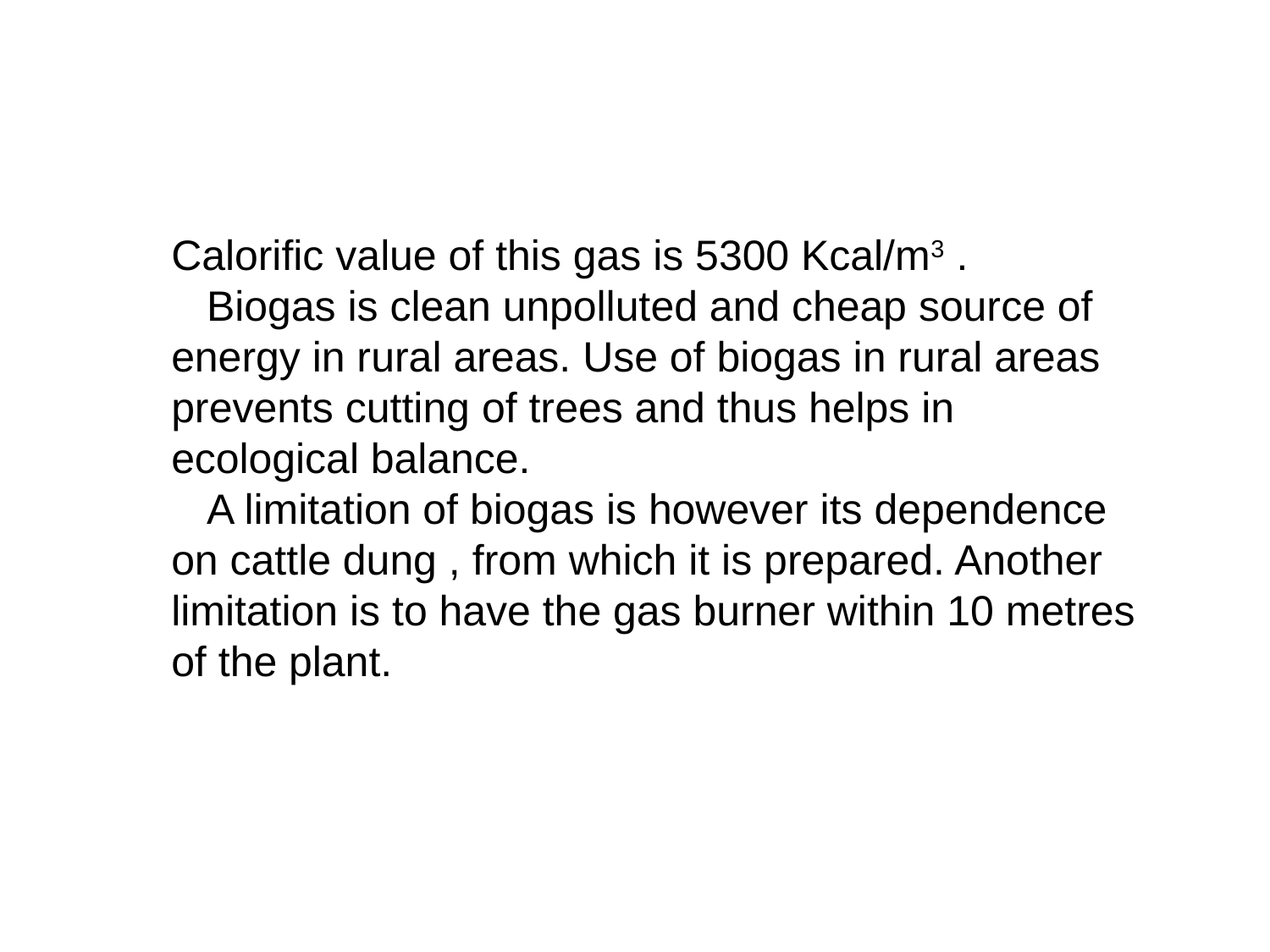

Calorific value of this gas is 5300 Kcal/m3 .
   Biogas is clean unpolluted and cheap source of energy in rural areas. Use of biogas in rural areas prevents cutting of trees and thus helps in ecological balance.
   A limitation of biogas is however its dependence on cattle dung , from which it is prepared. Another limitation is to have the gas burner within 10 metres of the plant.